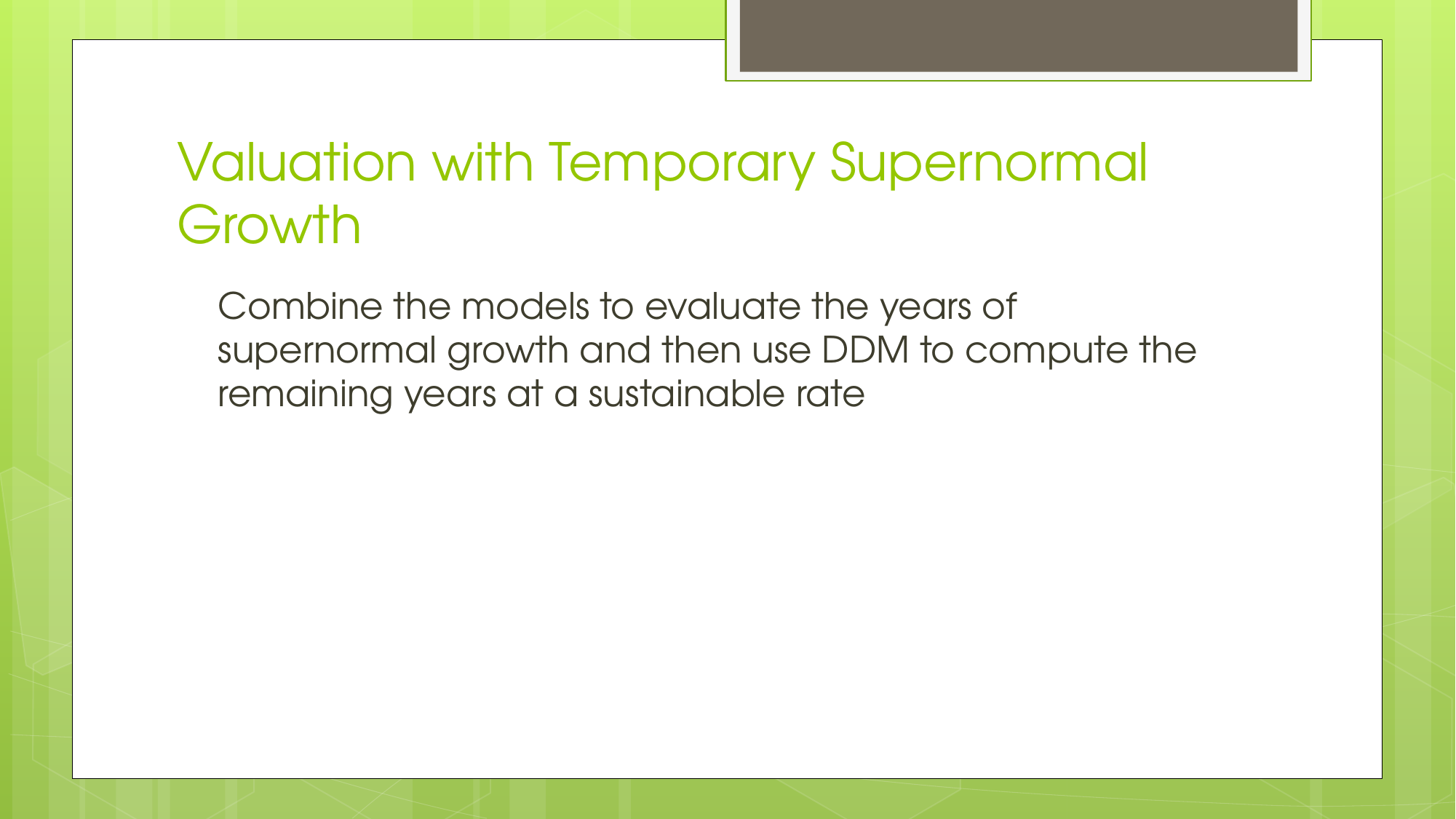

# Valuation with Temporary Supernormal Growth
	Combine the models to evaluate the years of supernormal growth and then use DDM to compute the remaining years at a sustainable rate